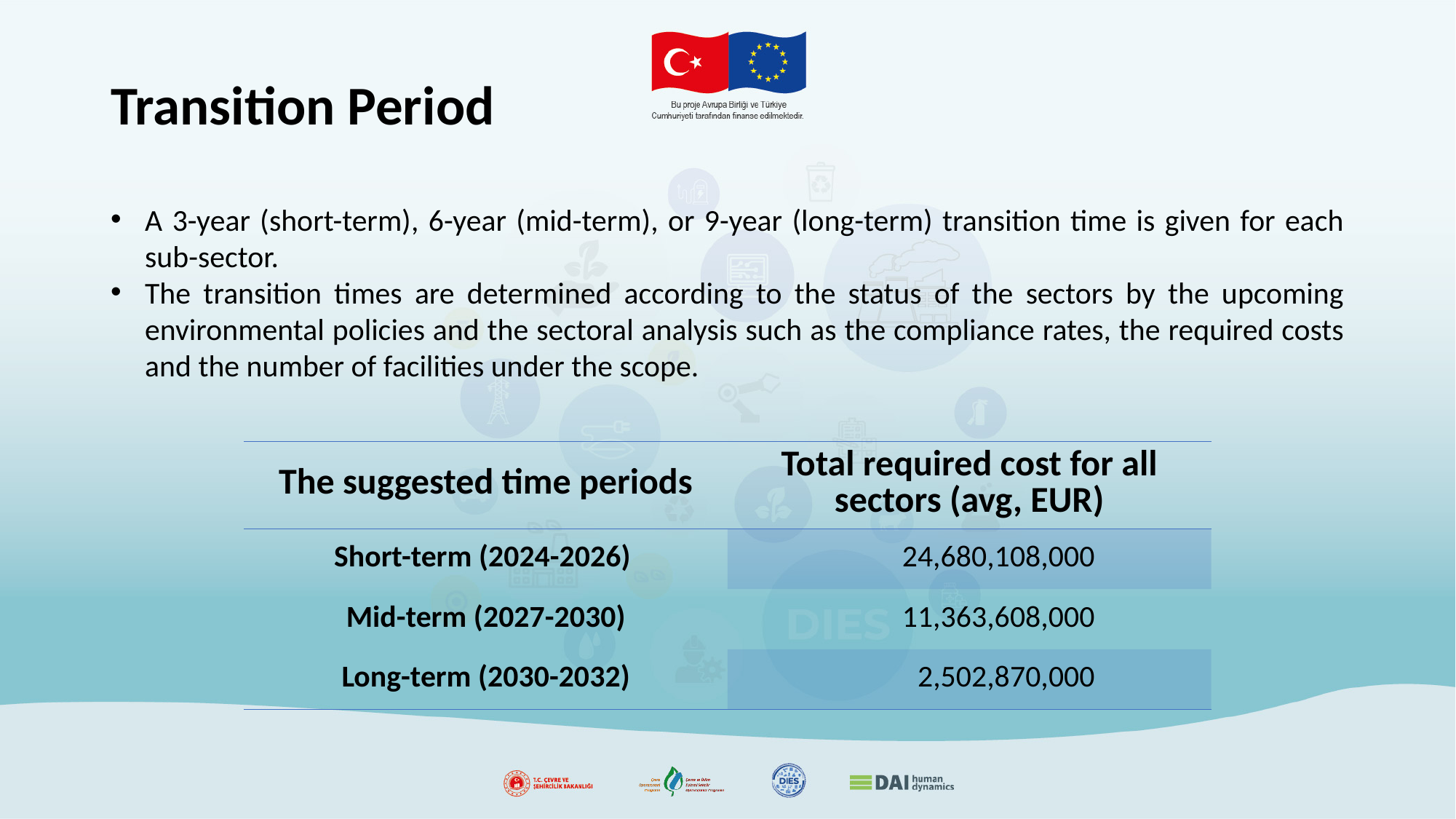

# Transition Period
A 3-year (short-term), 6-year (mid-term), or 9-year (long-term) transition time is given for each sub-sector.
The transition times are determined according to the status of the sectors by the upcoming environmental policies and the sectoral analysis such as the compliance rates, the required costs and the number of facilities under the scope.
| The suggested time periods | Total required cost for all sectors (avg, EUR) |
| --- | --- |
| Short-term (2024-2026) | 24,680,108,000 |
| Mid-term (2027-2030) | 11,363,608,000 |
| Long-term (2030-2032) | 2,502,870,000 |